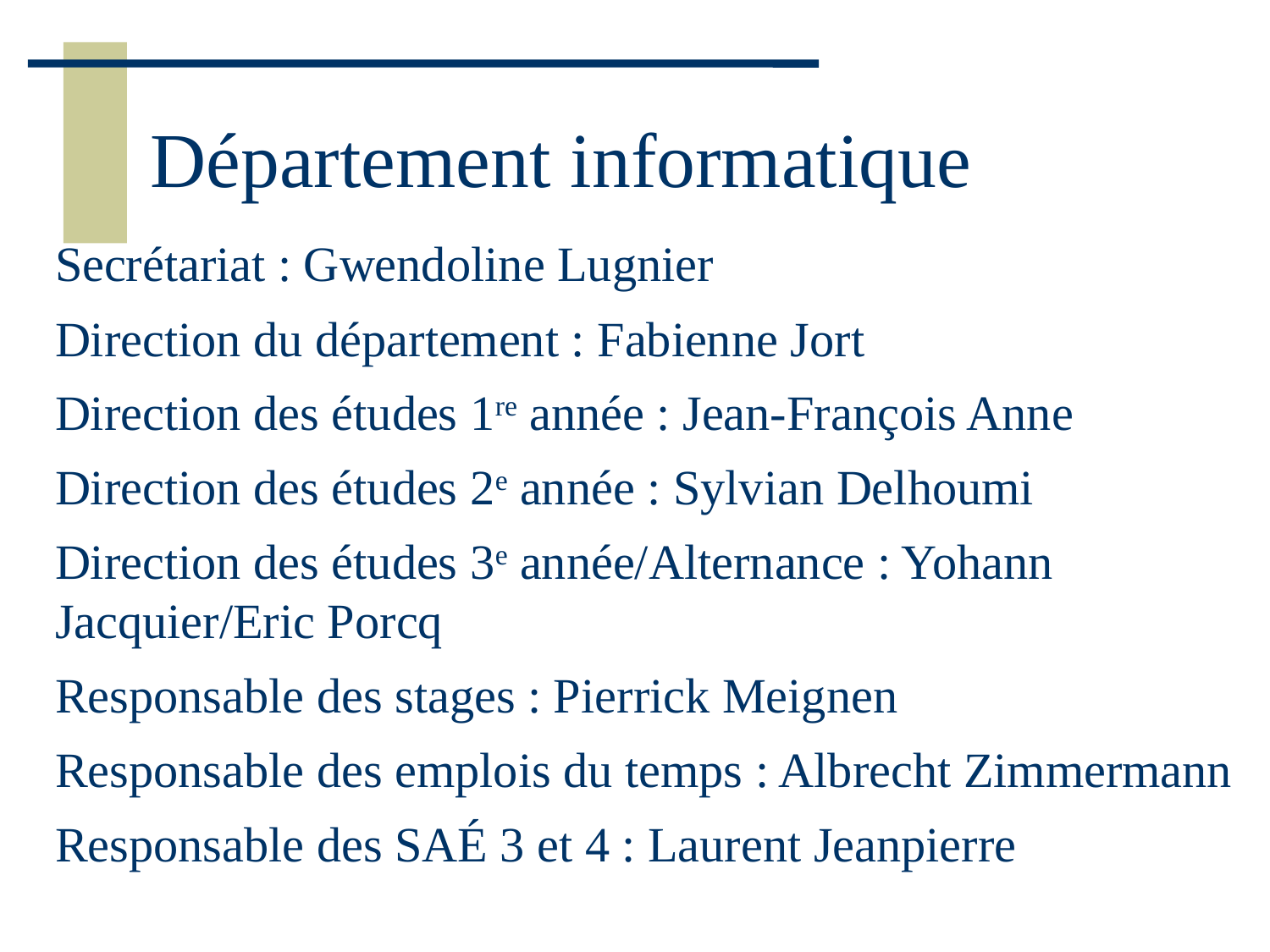

# Département informatique
Secrétariat : Gwendoline Lugnier
Direction du département : Fabienne Jort
Direction des études 1re année : Jean-François Anne
Direction des études 2e année : Sylvian Delhoumi
Direction des études 3e année/Alternance : Yohann Jacquier/Eric Porcq
Responsable des stages : Pierrick Meignen
Responsable des emplois du temps : Albrecht Zimmermann
Responsable des SAÉ 3 et 4 : Laurent Jeanpierre